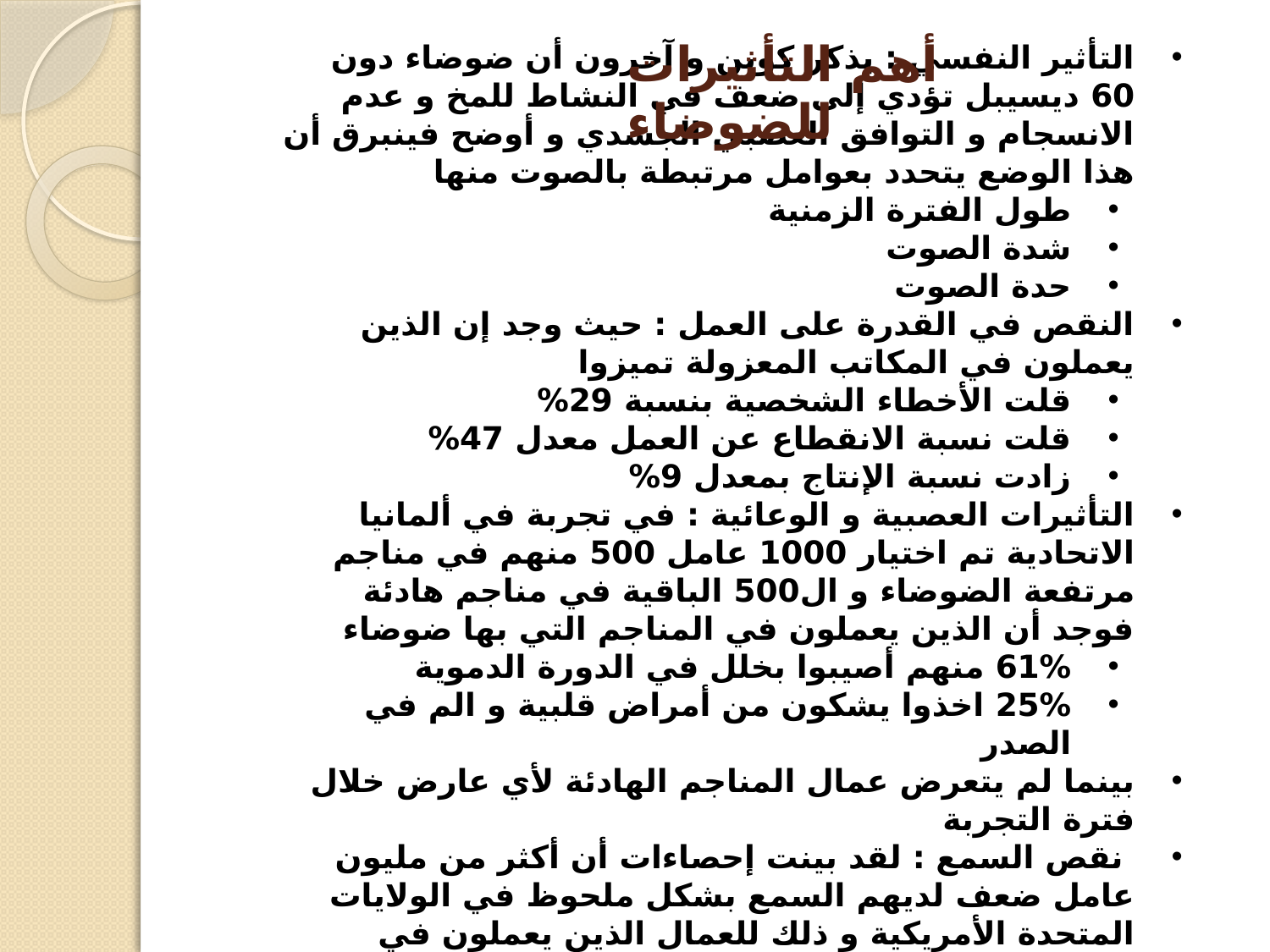

# أهم التأثيرات للضوضاء
التأثير النفسي : يذكر كوبن و آخرون أن ضوضاء دون 60 ديسيبل تؤدي إلى ضعف في النشاط للمخ و عدم الانسجام و التوافق العصبي الجسدي و أوضح فينبرق أن هذا الوضع يتحدد بعوامل مرتبطة بالصوت منها
طول الفترة الزمنية
شدة الصوت
حدة الصوت
النقص في القدرة على العمل : حيث وجد إن الذين يعملون في المكاتب المعزولة تميزوا
قلت الأخطاء الشخصية بنسبة 29%
قلت نسبة الانقطاع عن العمل معدل 47%
زادت نسبة الإنتاج بمعدل 9%
التأثيرات العصبية و الوعائية : في تجربة في ألمانيا الاتحادية تم اختيار 1000 عامل 500 منهم في مناجم مرتفعة الضوضاء و ال500 الباقية في مناجم هادئة فوجد أن الذين يعملون في المناجم التي بها ضوضاء
61% منهم أصيبوا بخلل في الدورة الدموية
25% اخذوا يشكون من أمراض قلبية و الم في الصدر
بينما لم يتعرض عمال المناجم الهادئة لأي عارض خلال فترة التجربة
 نقص السمع : لقد بينت إحصاءات أن أكثر من مليون عامل ضعف لديهم السمع بشكل ملحوظ في الولايات المتحدة الأمريكية و ذلك للعمال الذين يعملون في الأماكن الصاخبة.